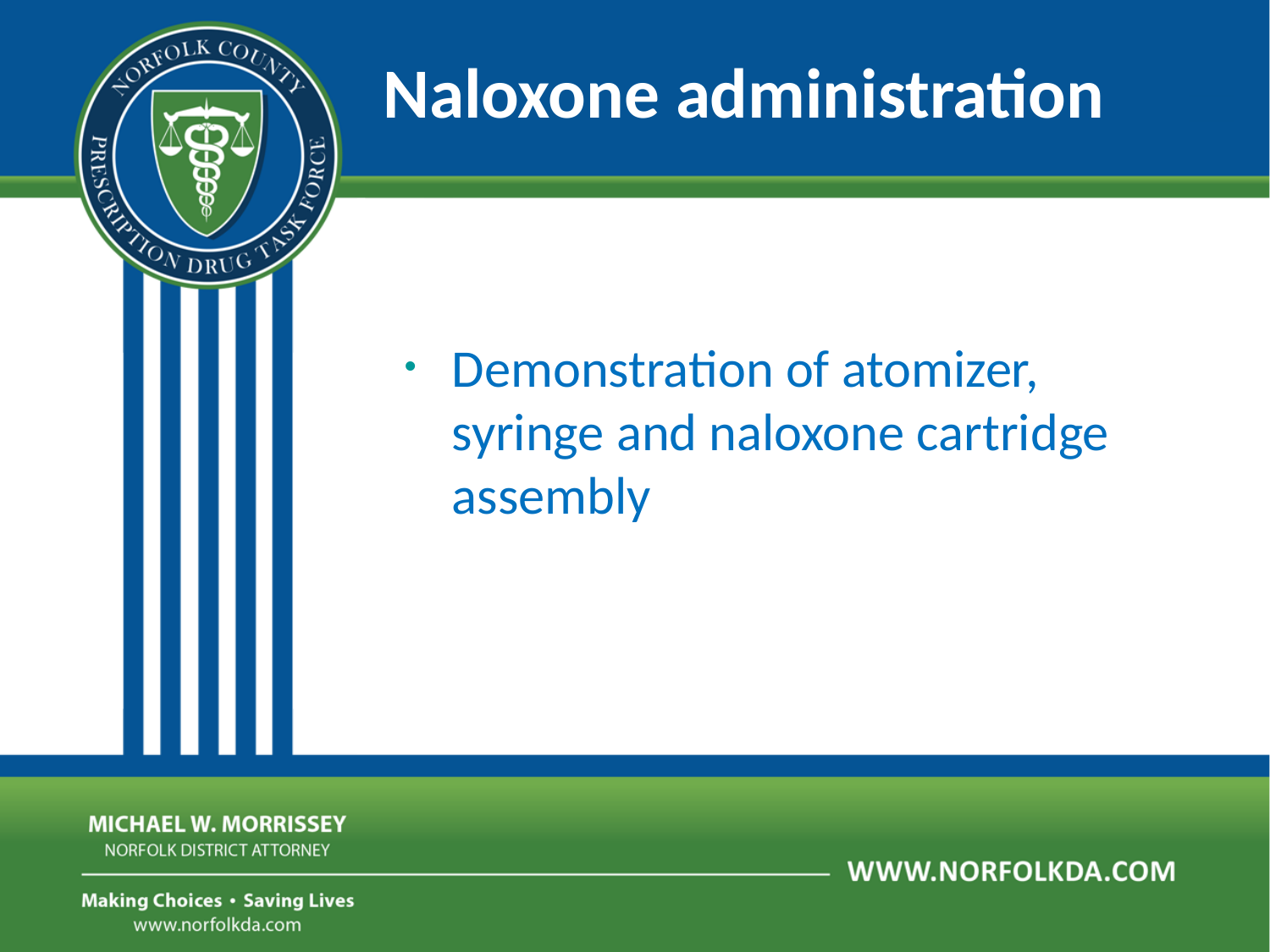

Naloxone administration
Demonstration of atomizer, syringe and naloxone cartridge assembly